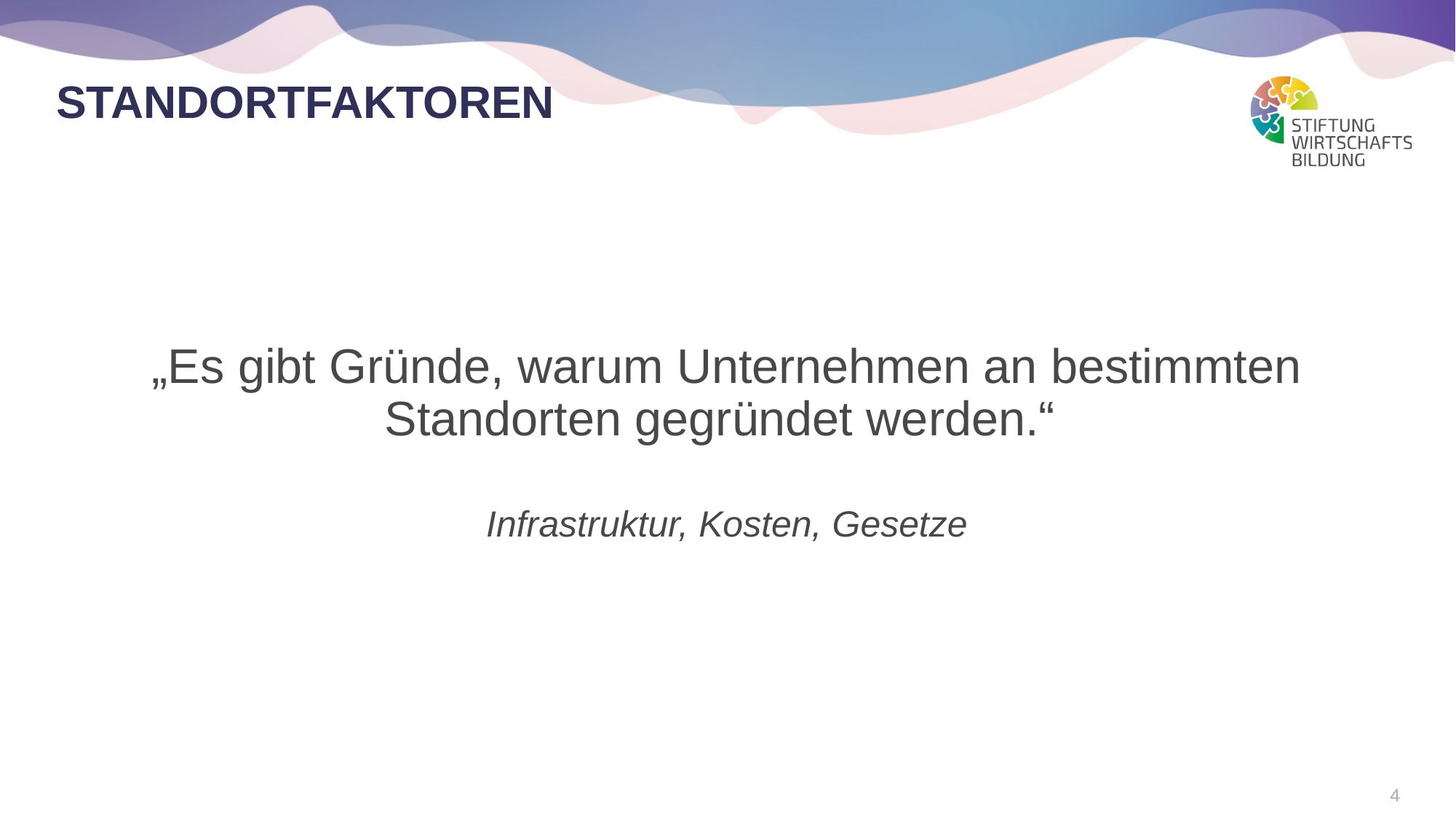

# Standortfaktoren

„Es gibt Gründe, warum Unternehmen an bestimmten Standorten gegründet werden.“

Infrastruktur, Kosten, Gesetze

4